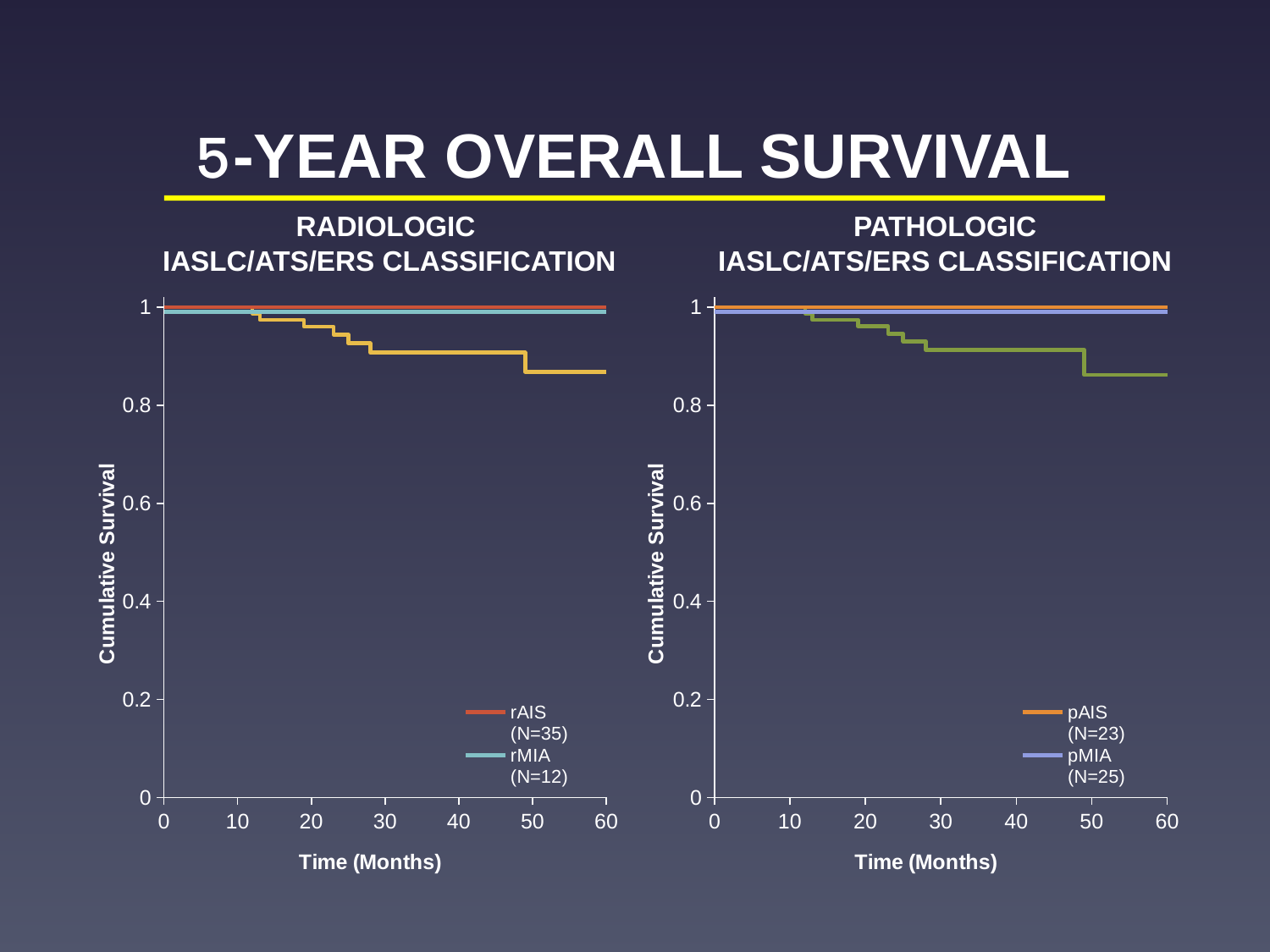

# 5-YEAR OVERALL SURVIVAL

RADIOLOGIC
IASLC/ATS/ERS CLASSIFICATION
PATHOLOGIC
IASLC/ATS/ERS CLASSIFICATION

### Chart

| Category | rAIS (N=35) | rMIA (N=12) | rIA (N=89) |
|---|---|---|---|

### Chart

| Category | pAIS (N=23) | pMIA (N=25) | pIA (N=88) |
|---|---|---|---|